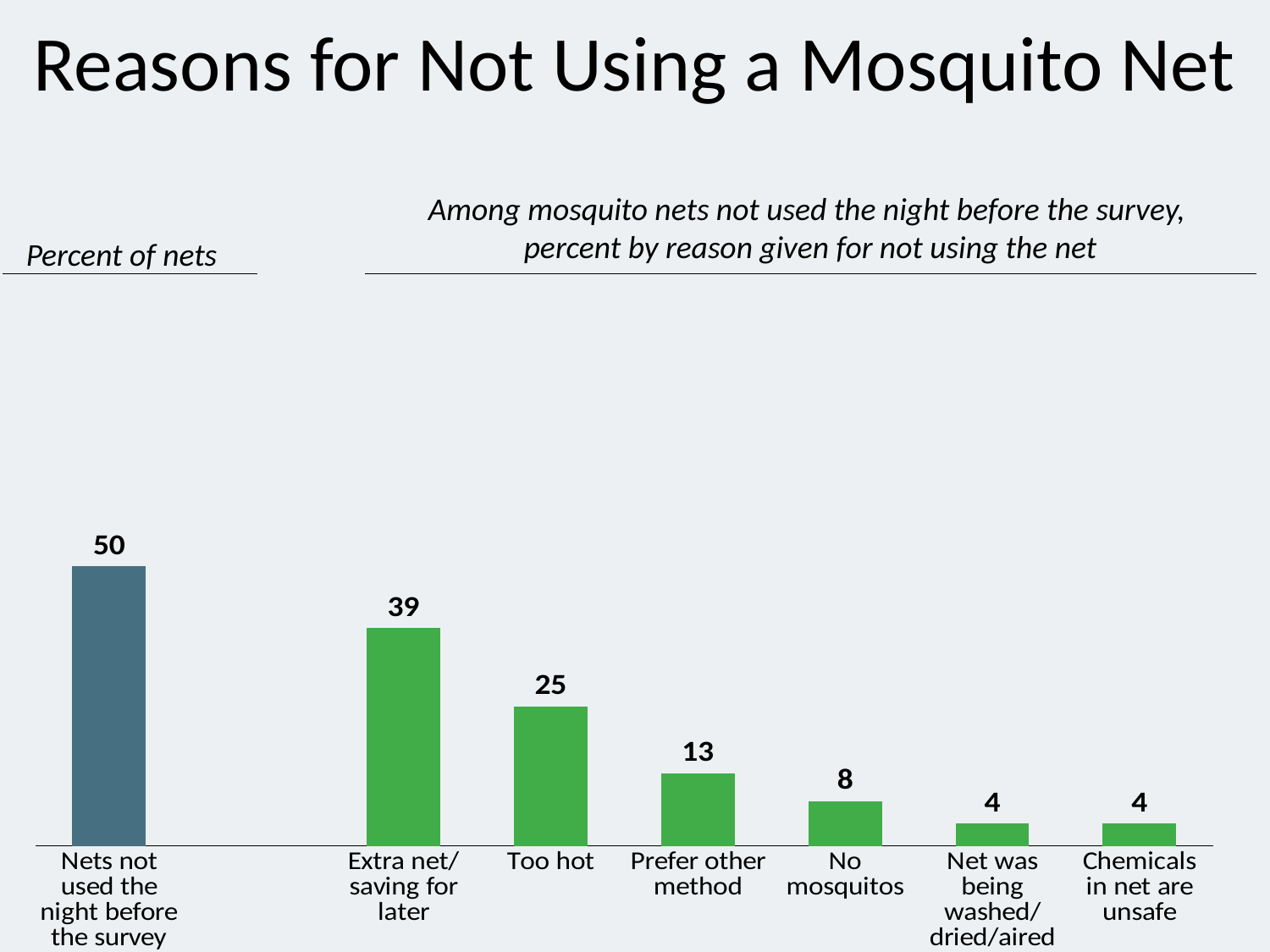

# Reasons for Not Using a Mosquito Net
Among mosquito nets not used the night before the survey,
percent by reason given for not using the net
Percent of nets

### Chart

| Category | Series 1 |
|---|---|
| Nets not used the night before the survey | 50.0 |
|  | None |
| Extra net/ saving for later | 39.0 |
| Too hot | 25.0 |
| Prefer other method | 13.0 |
| No mosquitos | 8.0 |
| Net was being washed/ dried/aired | 4.0 |
| Chemicals in net are unsafe | 4.0 |